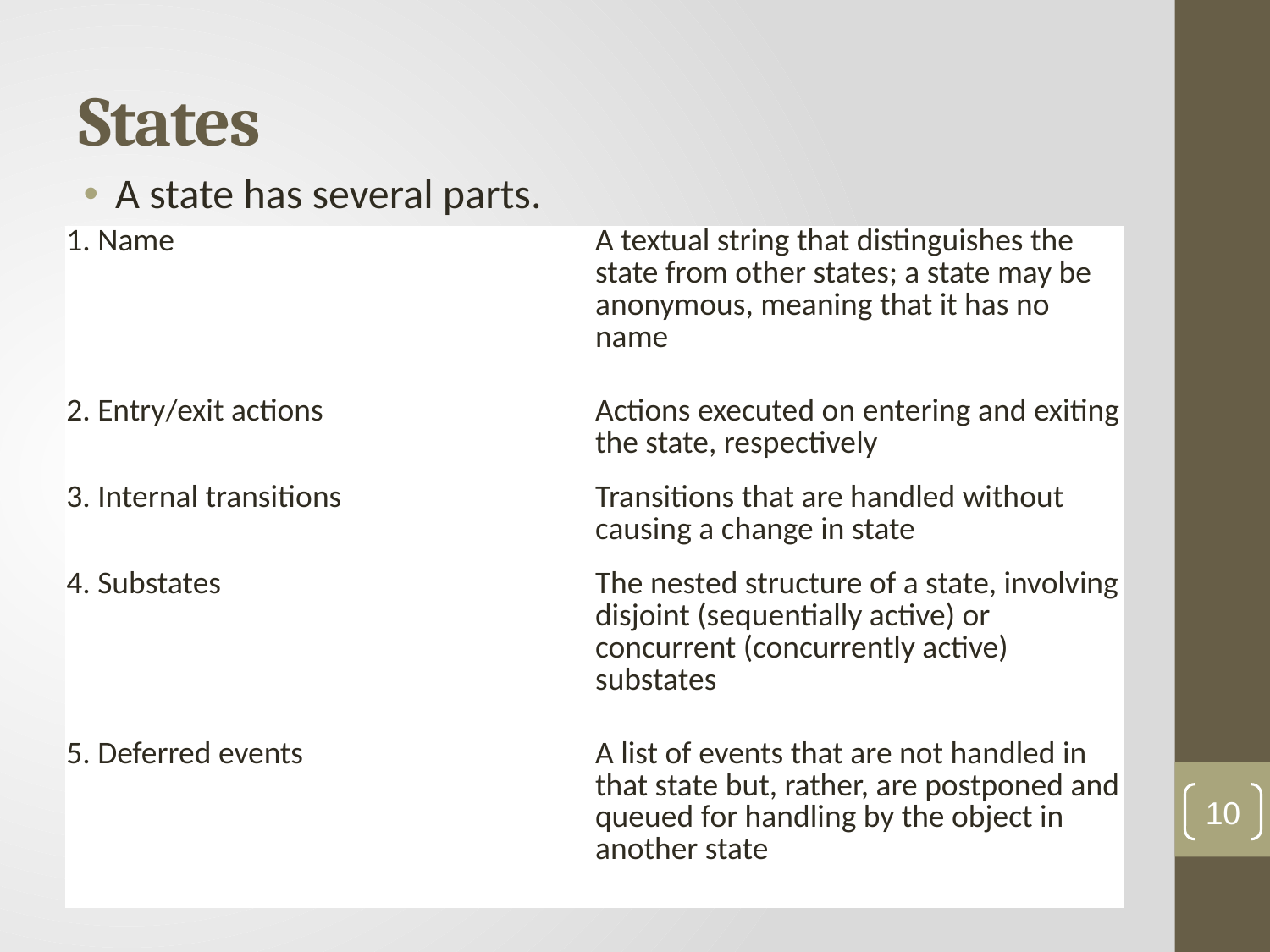

# States
A state has several parts.

| 1. Name | A textual string that distinguishes the state from other states; a state may be anonymous, meaning that it has no name |
| --- | --- |
| 2. Entry/exit actions | Actions executed on entering and exiting the state, respectively |
| 3. Internal transitions | Transitions that are handled without causing a change in state |
| 4. Substates | The nested structure of a state, involving disjoint (sequentially active) or concurrent (concurrently active) substates |
| 5. Deferred events | A list of events that are not handled in that state but, rather, are postponed and queued for handling by the object in another state |
10